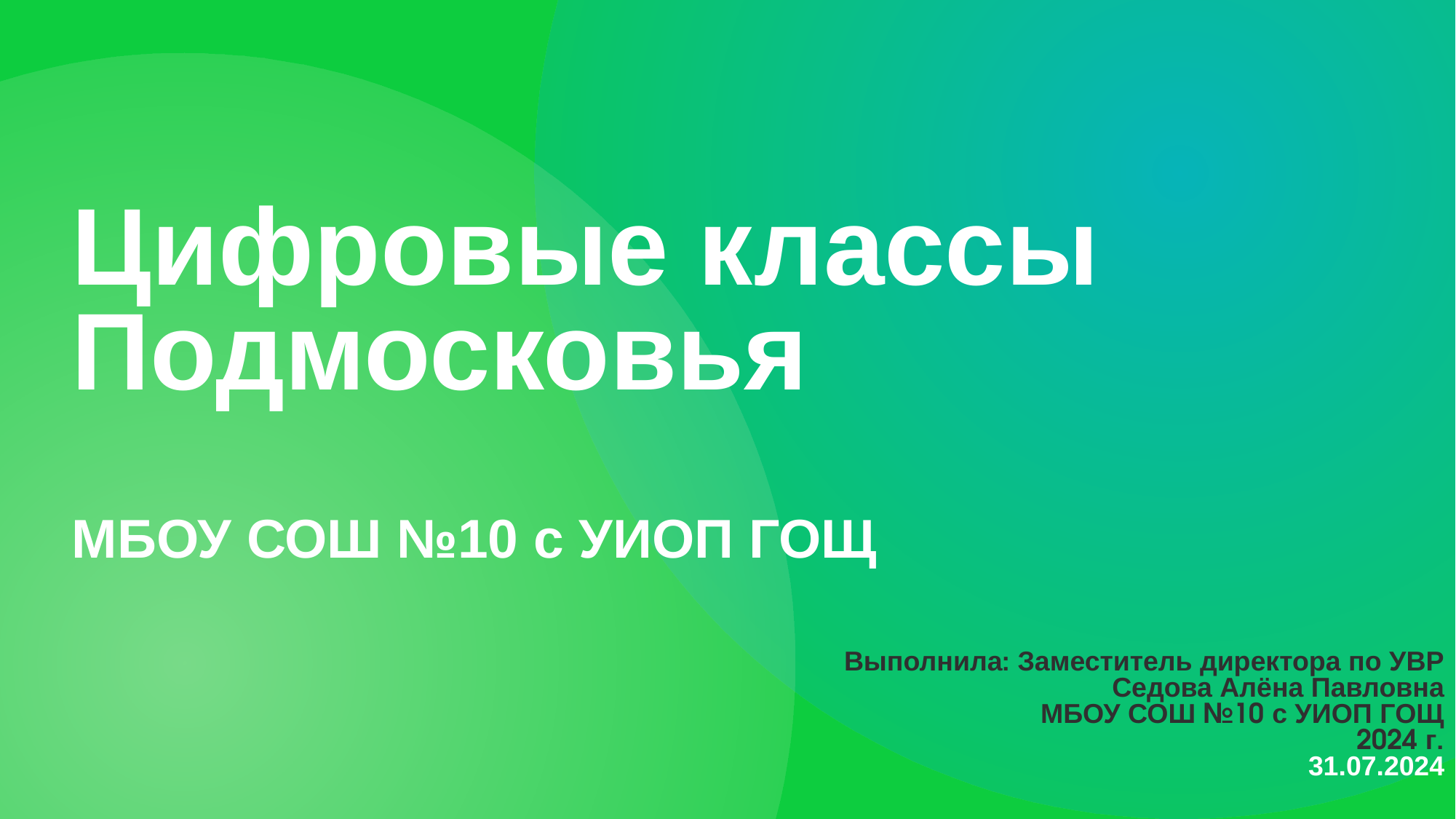

# Цифровые классы Подмосковья МБОУ СОШ №10 с УИОП ГОЩ
Выполнила: Заместитель директора по УВР
Седова Алёна Павловна
МБОУ СОШ №10 с УИОП ГОЩ
2024 г.
31.07.2024